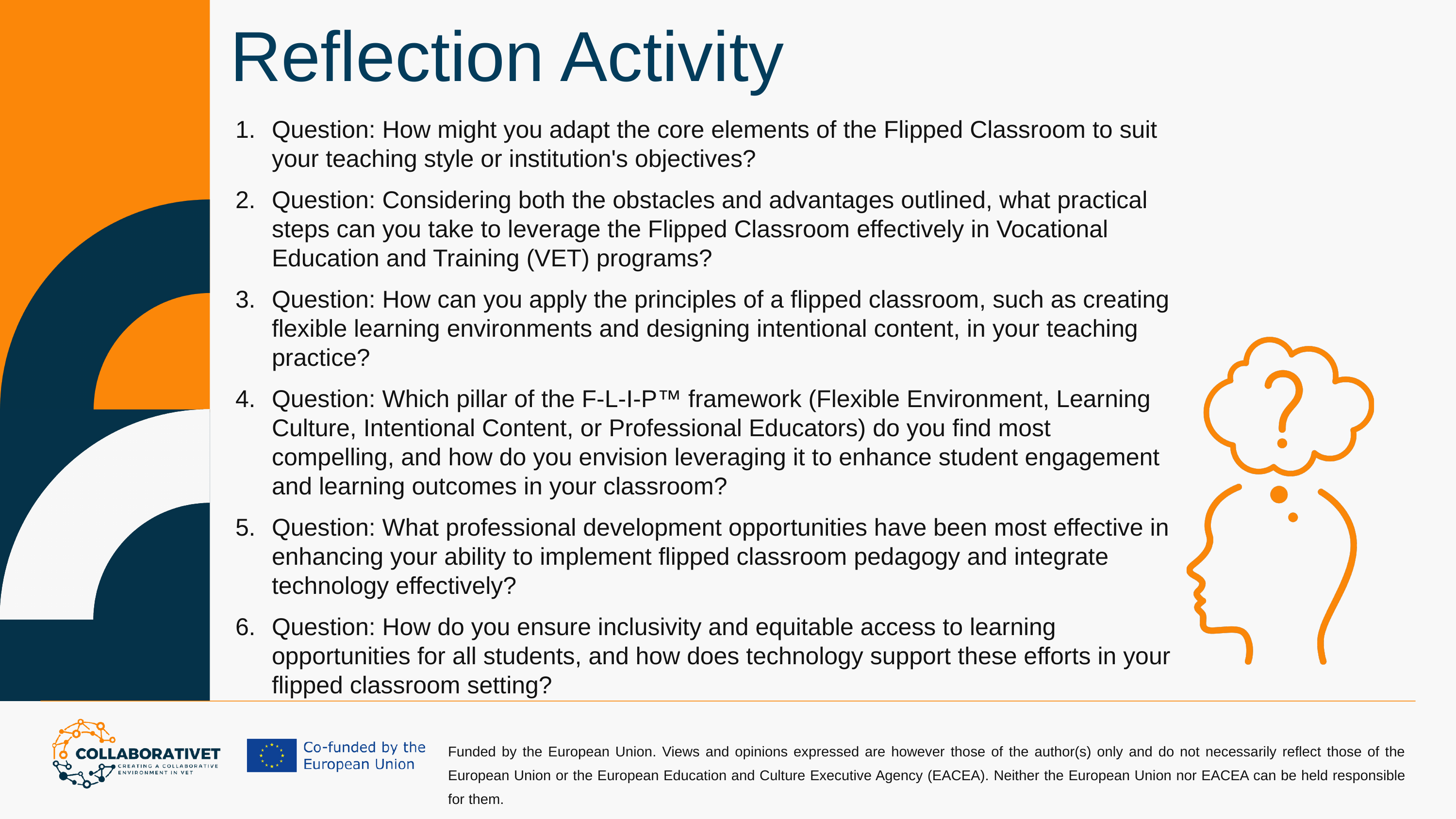

Reflection Activity

Question: How might you adapt the core elements of the Flipped Classroom to suit your teaching style or institution's objectives?
Question: Considering both the obstacles and advantages outlined, what practical steps can you take to leverage the Flipped Classroom effectively in Vocational Education and Training (VET) programs?
Question: How can you apply the principles of a flipped classroom, such as creating flexible learning environments and designing intentional content, in your teaching practice?
Question: Which pillar of the F-L-I-P™ framework (Flexible Environment, Learning Culture, Intentional Content, or Professional Educators) do you find most compelling, and how do you envision leveraging it to enhance student engagement and learning outcomes in your classroom?
Question: What professional development opportunities have been most effective in enhancing your ability to implement flipped classroom pedagogy and integrate technology effectively?
Question: How do you ensure inclusivity and equitable access to learning opportunities for all students, and how does technology support these efforts in your flipped classroom setting?

Funded by the European Union. Views and opinions expressed are however those of the author(s) only and do not necessarily reflect those of the European Union or the European Education and Culture Executive Agency (EACEA). Neither the European Union nor EACEA can be held responsible for them.